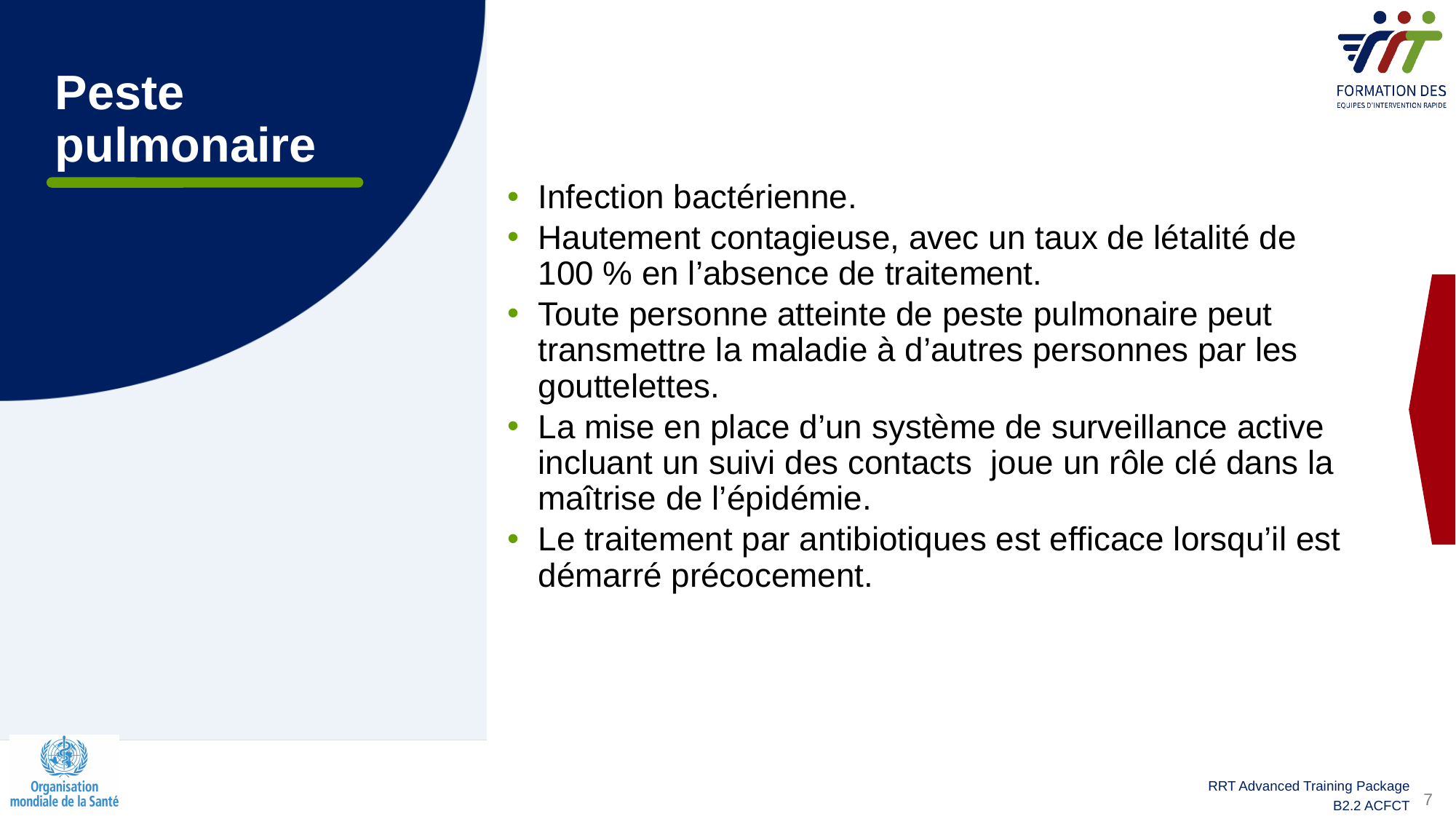

Peste pulmonaire
Infection bactérienne.
Hautement contagieuse, avec un taux de létalité de 100 % en l’absence de traitement.
Toute personne atteinte de peste pulmonaire peut transmettre la maladie à d’autres personnes par les gouttelettes.
La mise en place d’un système de surveillance active incluant un suivi des contacts  joue un rôle clé dans la maîtrise de l’épidémie.
Le traitement par antibiotiques est efficace lorsqu’il est démarré précocement.